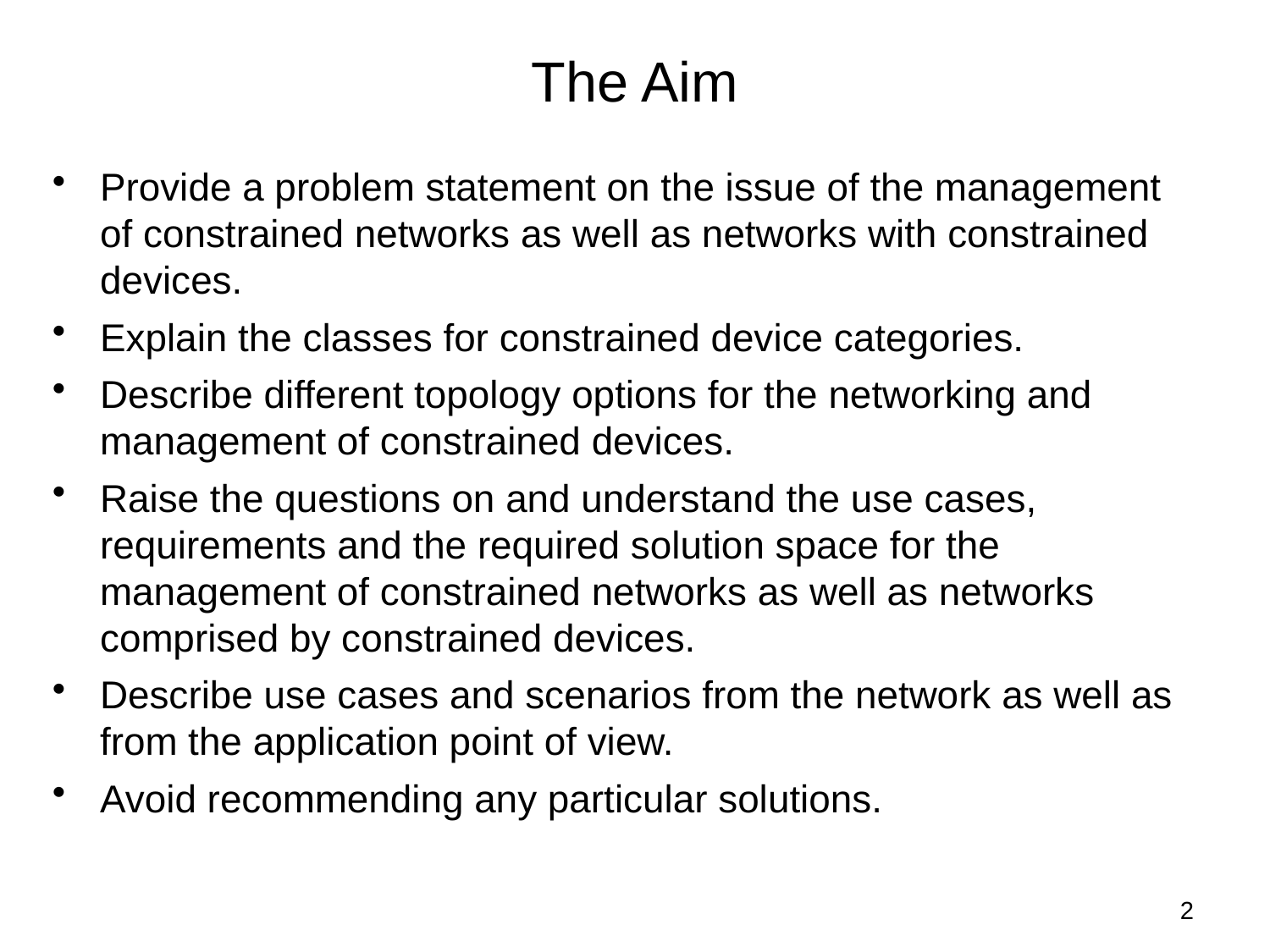

# The Aim
Provide a problem statement on the issue of the management of constrained networks as well as networks with constrained devices.
Explain the classes for constrained device categories.
Describe different topology options for the networking and management of constrained devices.
Raise the questions on and understand the use cases, requirements and the required solution space for the management of constrained networks as well as networks comprised by constrained devices.
Describe use cases and scenarios from the network as well as from the application point of view.
Avoid recommending any particular solutions.

2